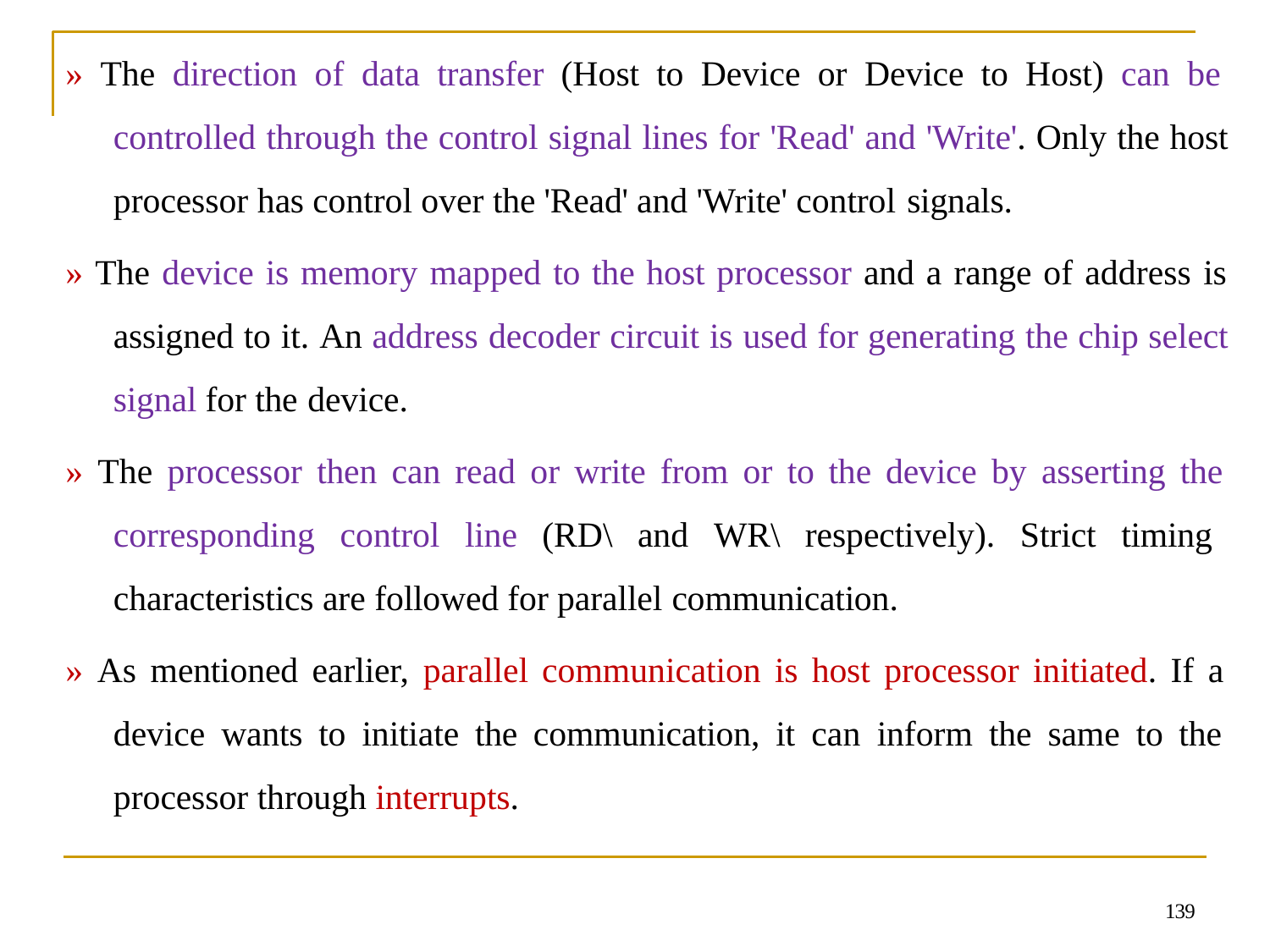

» The direction of data transfer (Host to Device or Device to Host) can be  controlled through the control signal lines for 'Read' and 'Write'. Only the host  processor has control over the 'Read' and 'Write' control signals.
» The device is memory mapped to the host processor and a range of address is  assigned to it. An address decoder circuit is used for generating the chip select  signal for the device.
» The processor then can read or write from or to the device by asserting the  corresponding control line (RD\ and WR\ respectively). Strict timing  characteristics are followed for parallel communication.
» As mentioned earlier, parallel communication is host processor initiated. If a  device wants to initiate the communication, it can inform the same to the  processor through interrupts.
139